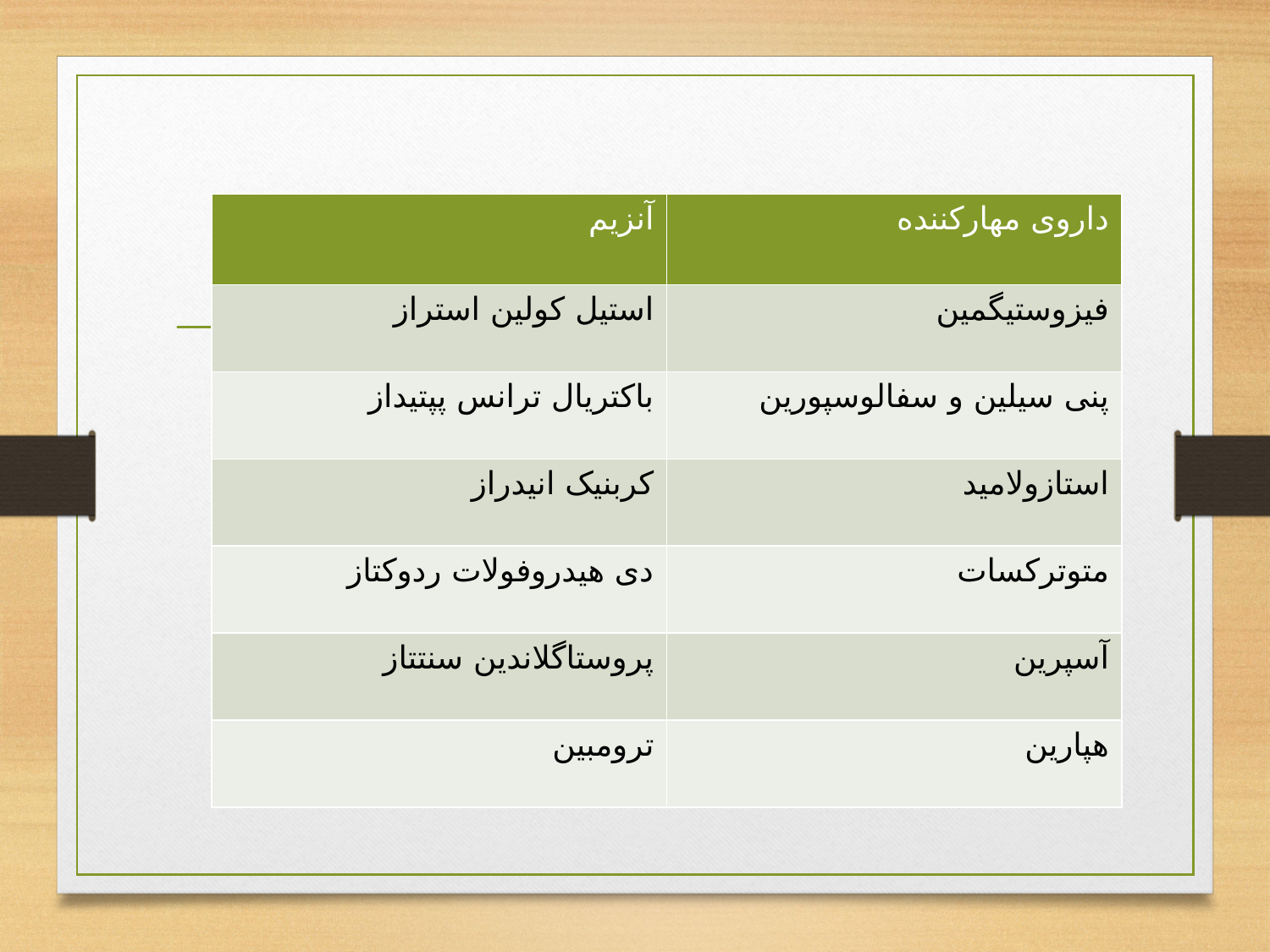

| آنزیم | داروی مهارکننده |
| --- | --- |
| استیل کولین استراز | فیزوستیگمین |
| باکتریال ترانس پپتیداز | پنی سیلین و سفالوسپورین |
| کربنیک انیدراز | استازولامید |
| دی هیدروفولات ردوکتاز | متوترکسات |
| پروستاگلاندین سنتتاز | آسپرین |
| ترومبین | هپارین |